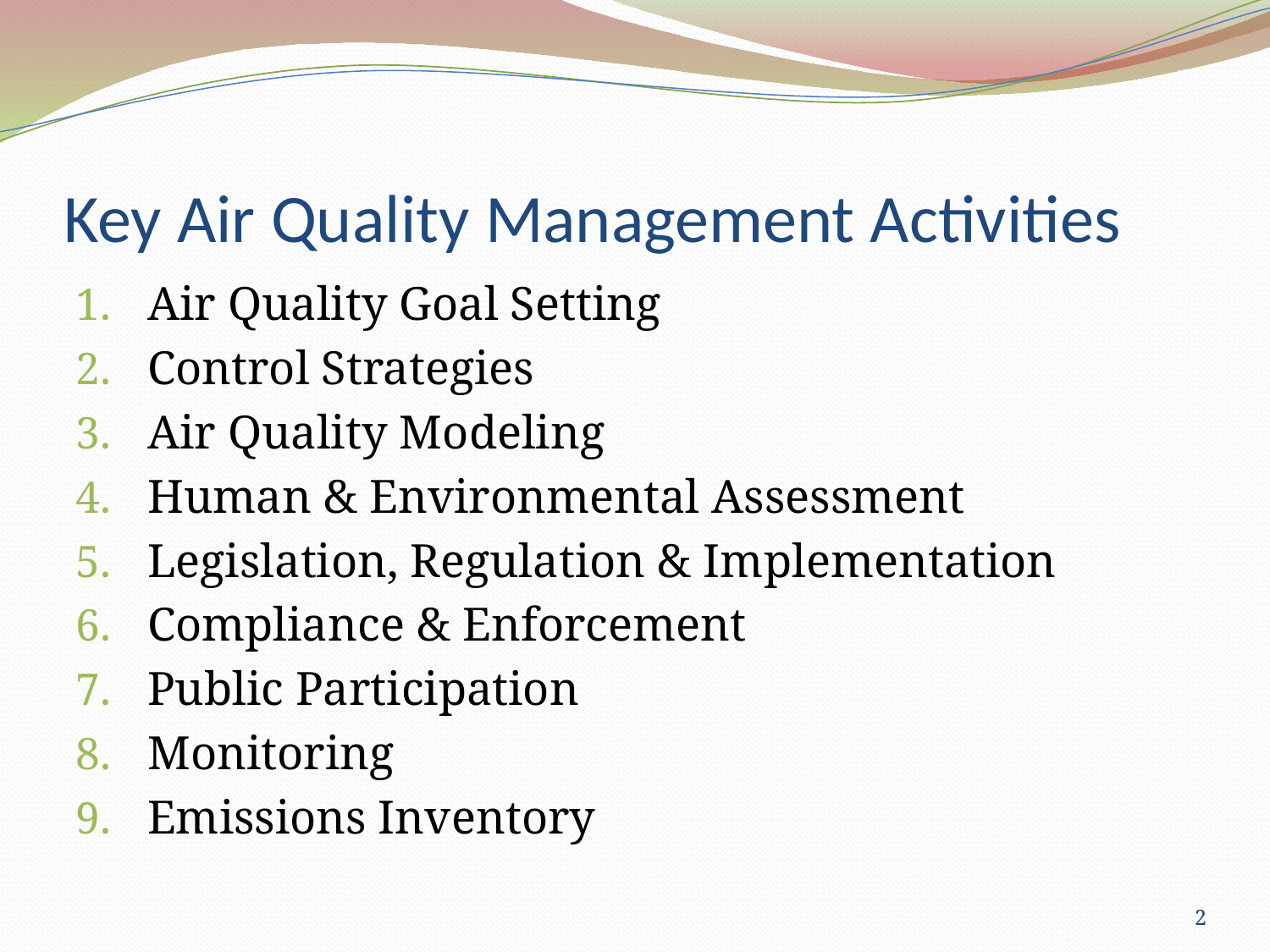

# Key Air Quality Management Activities
Air Quality Goal Setting
Control Strategies
Air Quality Modeling
Human & Environmental Assessment
Legislation, Regulation & Implementation
Compliance & Enforcement
Public Participation
Monitoring
Emissions Inventory
2